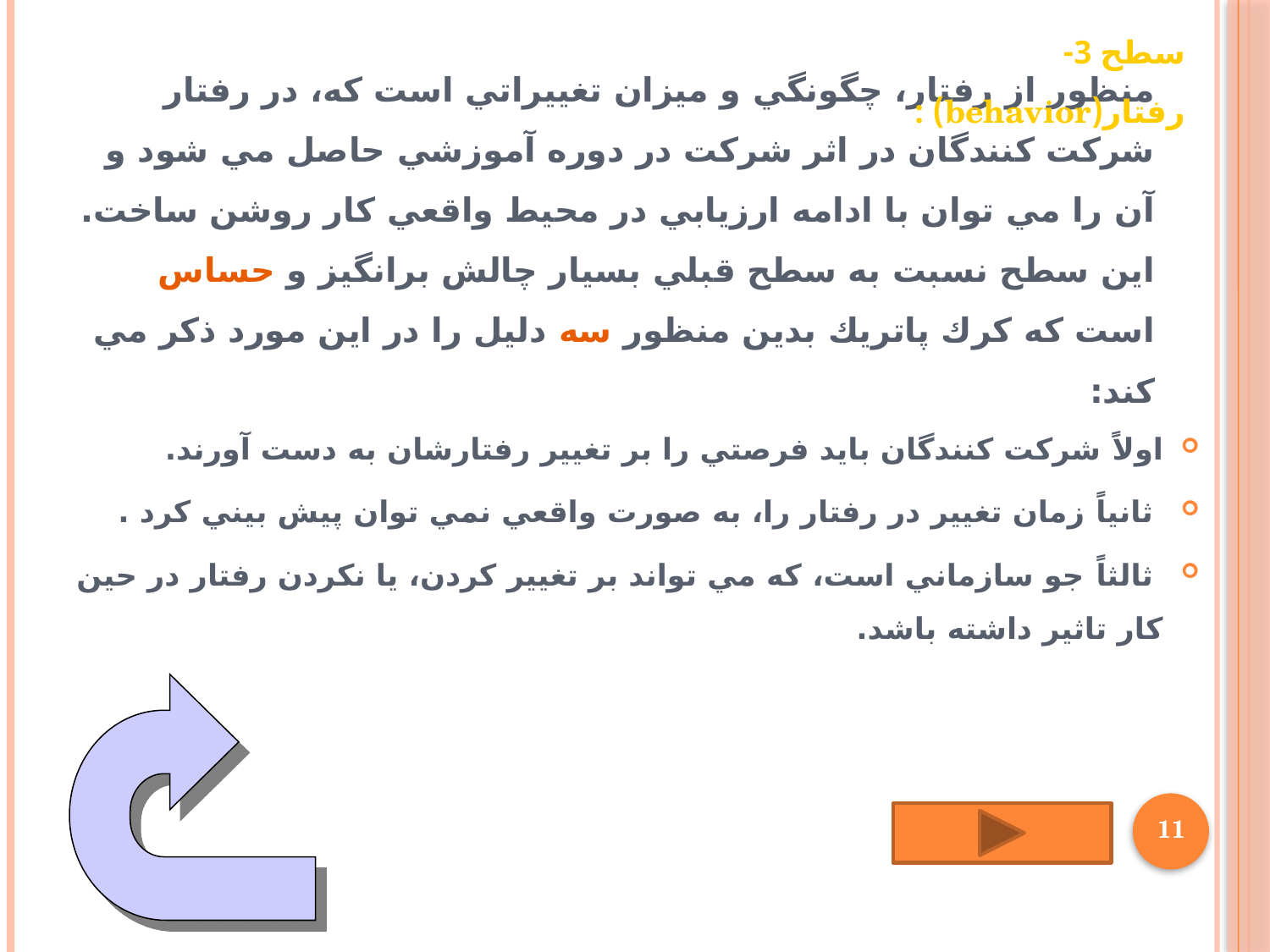

سطح 3- رفتار(behavior) :
# منظور از رفتار، چگونگي و ميزان تغييراتي است كه، در رفتار شركت كنندگان در اثر شركت در دوره آموزشي حاصل مي شود و آن را مي توان با ادامه ارزيابي در محيط واقعي كار روشن ساخت. اين سطح نسبت به سطح قبلي بسيار چالش برانگيز و حساس است كه كرك پاتريك بدين منظور سه دليل را در اين مورد ذكر مي كند:‌
اولاً شركت كنندگان بايد فرصتي را بر تغيير رفتارشان به دست آورند.
 ثانياً زمان تغيير در رفتار را، به صورت واقعي نمي توان پيش بيني كرد .
 ثالثاً جو سازماني است، كه مي تواند بر تغيير كردن، يا نكردن رفتار در حين كار تاثير داشته باشد.

11